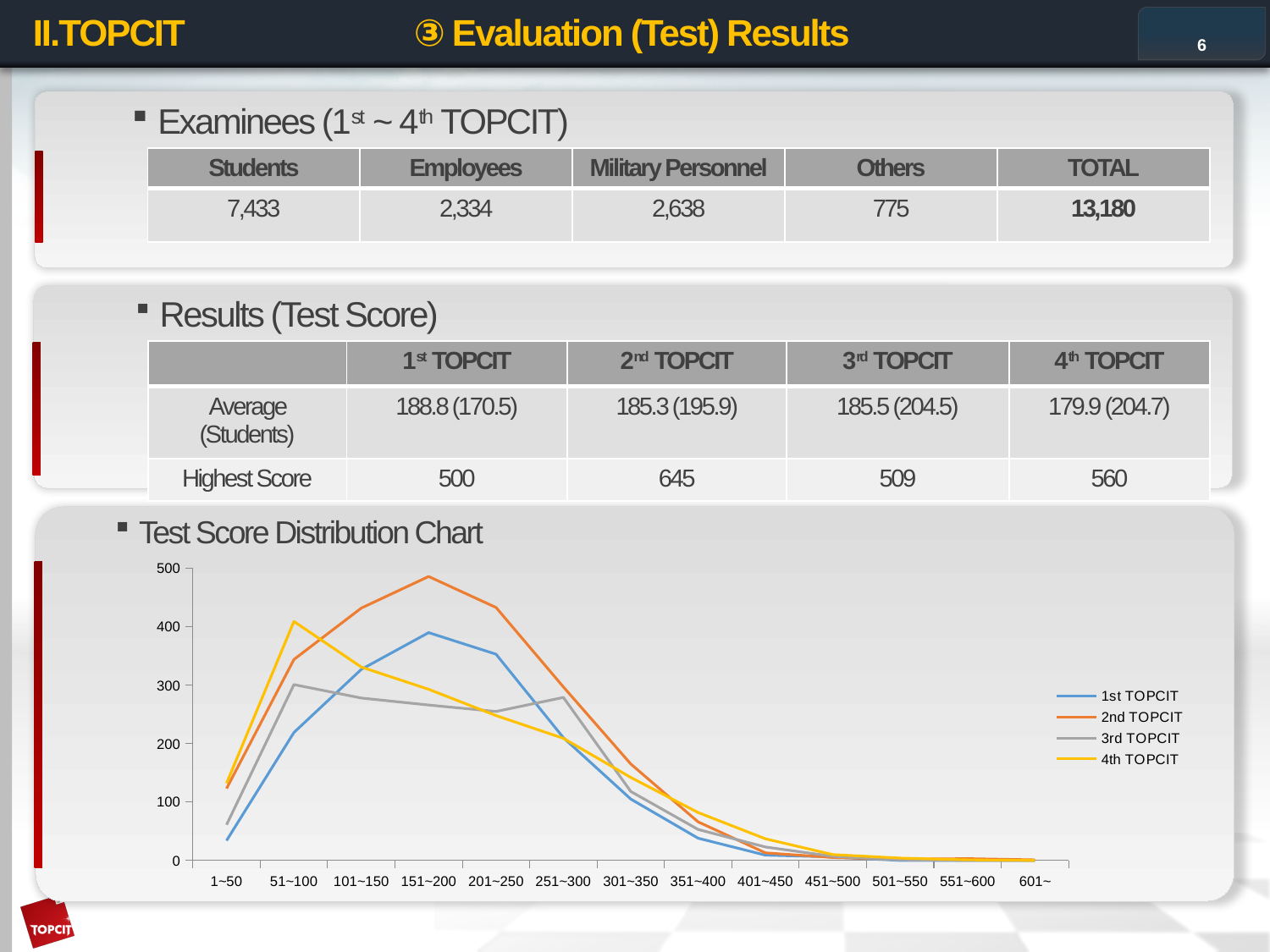

# II.TOPCIT		③ Evaluation (Test) Results
6

 Examinees (1st ~ 4th TOPCIT)
| Students | Employees | Military Personnel | Others | TOTAL |
| --- | --- | --- | --- | --- |
| 7,433 | 2,334 | 2,638 | 775 | 13,180 |

 Results (Test Score)
|  | 1st TOPCIT | 2nd TOPCIT | 3rd TOPCIT | 4th TOPCIT |
| --- | --- | --- | --- | --- |
| Average (Students) | 188.8 (170.5) | 185.3 (195.9) | 185.5 (204.5) | 179.9 (204.7) |
| Highest Score | 500 | 645 | 509 | 560 |
 Test Score Distribution Chart

### Chart

| Category | 1st TOPCIT | 2nd TOPCIT | 3rd TOPCIT | 4th TOPCIT |
|---|---|---|---|---|
| 1~50 | 34.0 | 123.0 | 61.0 | 132.0 |
| 51~100 | 219.0 | 344.0 | 301.0 | 409.0 |
| 101~150 | 327.0 | 432.0 | 278.0 | 331.0 |
| 151~200 | 390.0 | 486.0 | 266.0 | 293.0 |
| 201~250 | 353.0 | 433.0 | 255.0 | 248.0 |
| 251~300 | 210.0 | 297.0 | 279.0 | 209.0 |
| 301~350 | 105.0 | 165.0 | 118.0 | 142.0 |
| 351~400 | 38.0 | 66.0 | 53.0 | 82.0 |
| 401~450 | 9.0 | 13.0 | 23.0 | 37.0 |
| 451~500 | 6.0 | 5.0 | 7.0 | 10.0 |
| 501~550 | 0.0 | 2.0 | 1.0 | 4.0 |
| 551~600 | 0.0 | 3.0 | 0.0 | 1.0 |
| 601~ | 0.0 | 1.0 | 0.0 | 0.0 |